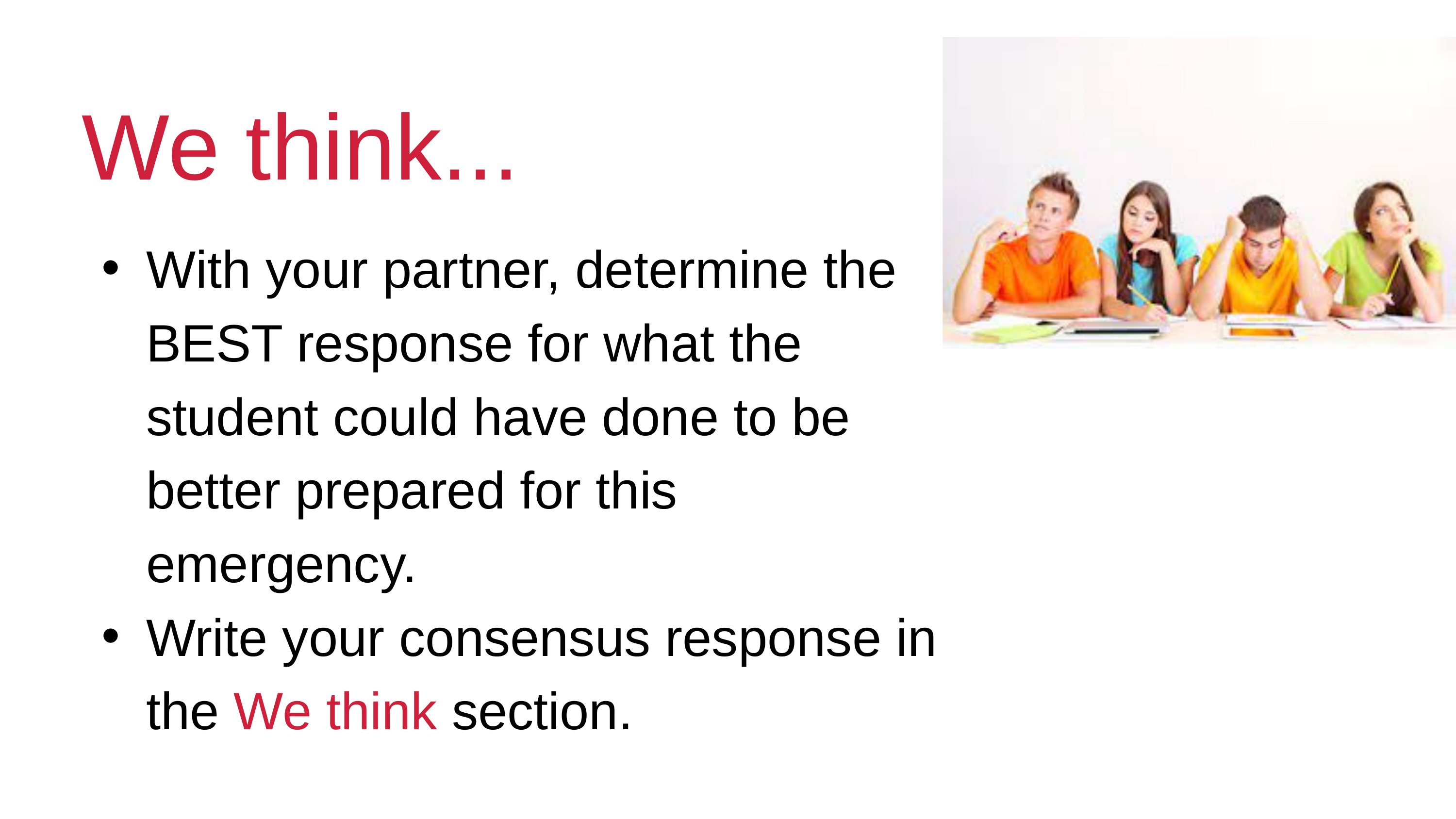

We think...
With your partner, determine the BEST response for what the student could have done to be better prepared for this emergency.
Write your consensus response in the We think section.